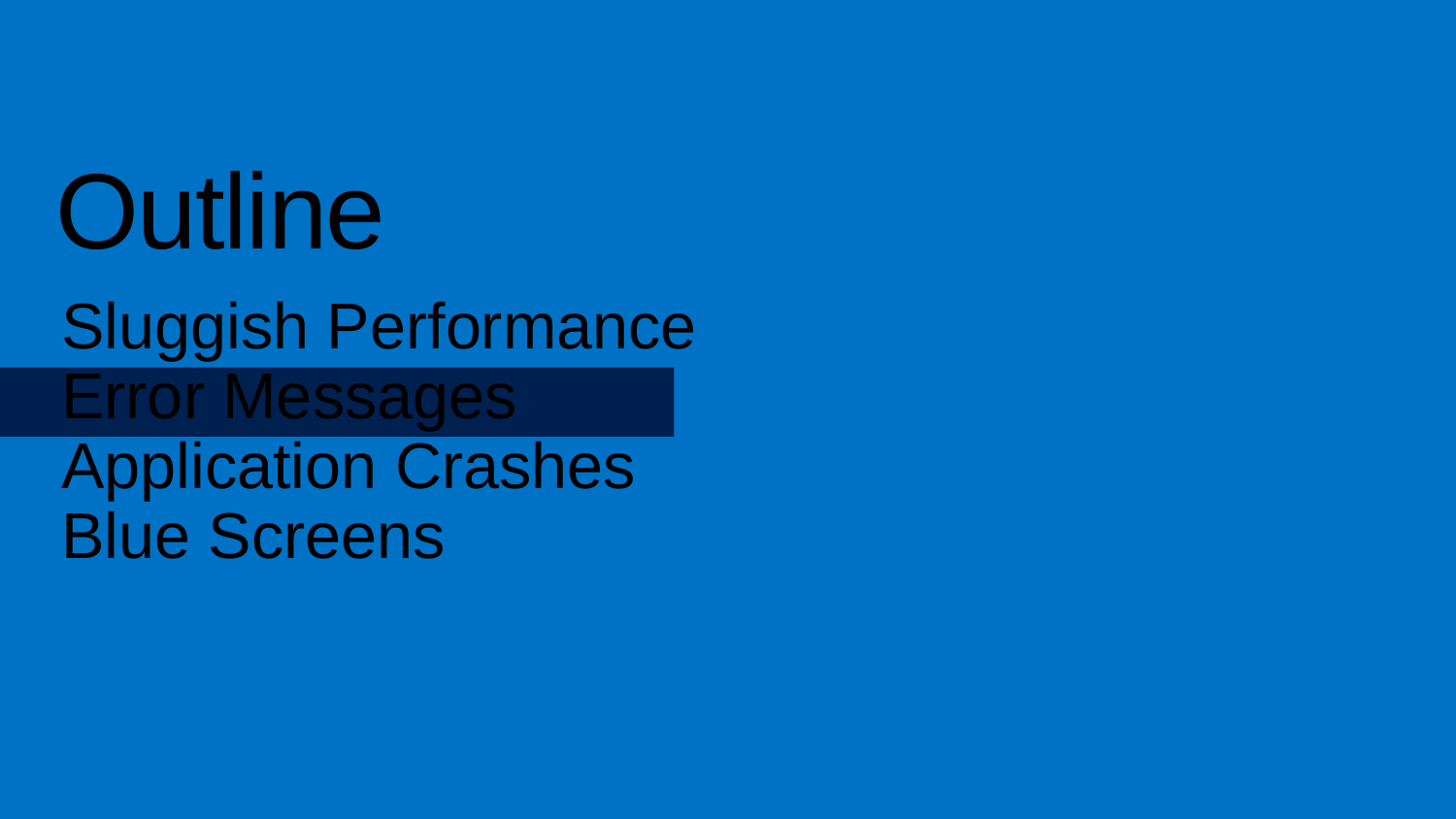

# Outline
Sluggish Performance
Error Messages
Application Crashes
Blue Screens